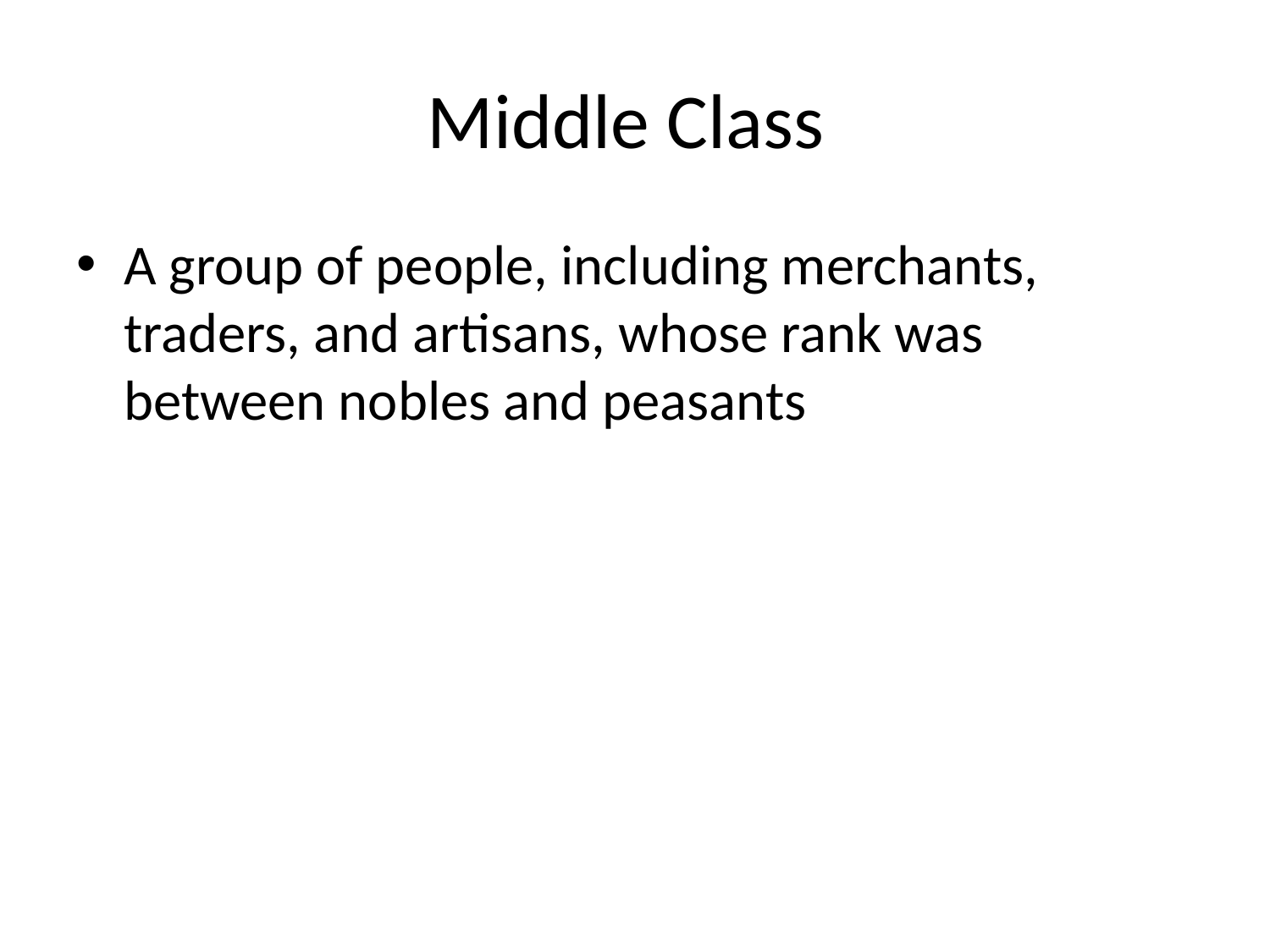

# Middle Class
A group of people, including merchants, traders, and artisans, whose rank was between nobles and peasants